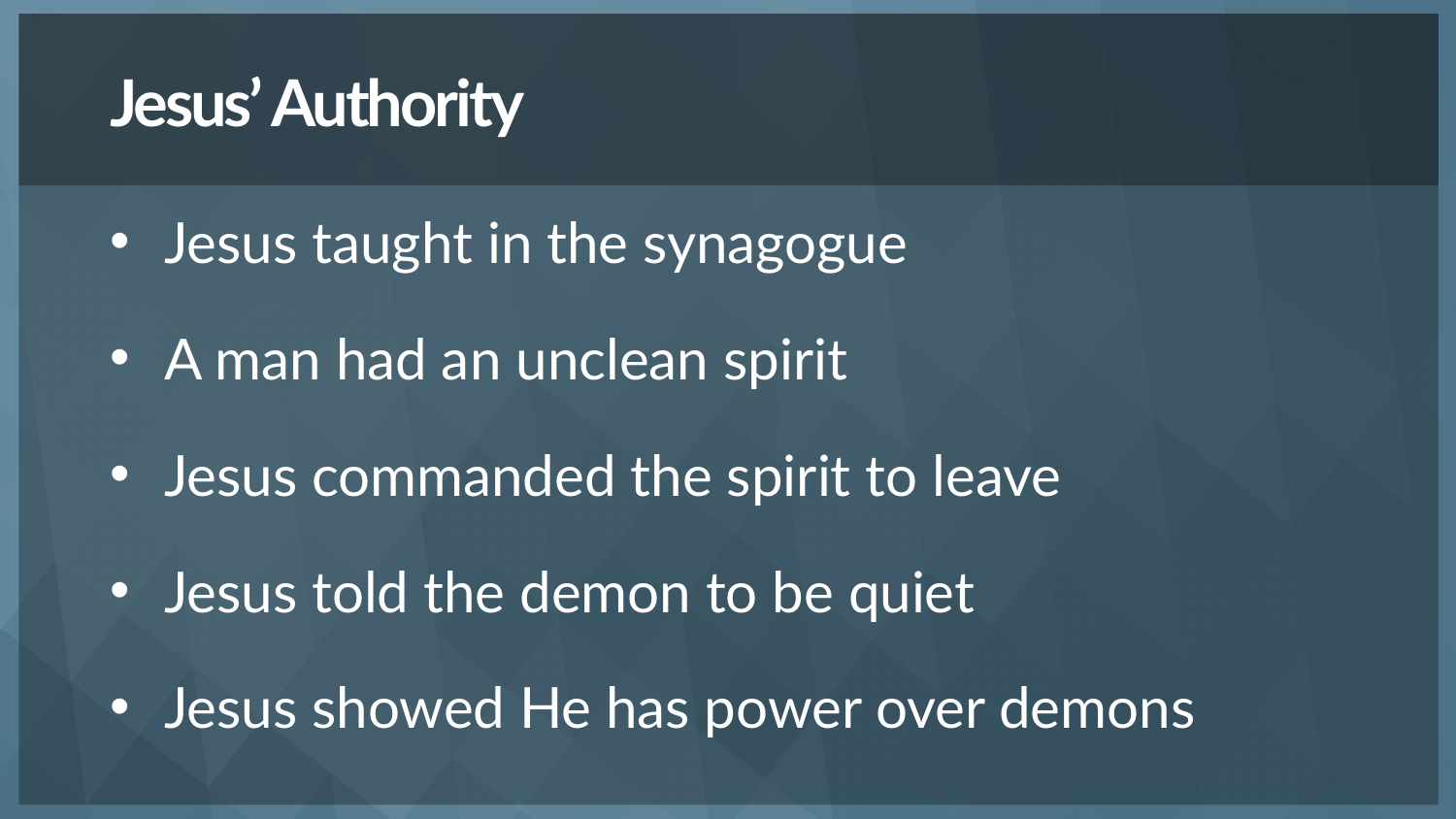

# Jesus’ Authority
Jesus taught in the synagogue
A man had an unclean spirit
Jesus commanded the spirit to leave
Jesus told the demon to be quiet
Jesus showed He has power over demons